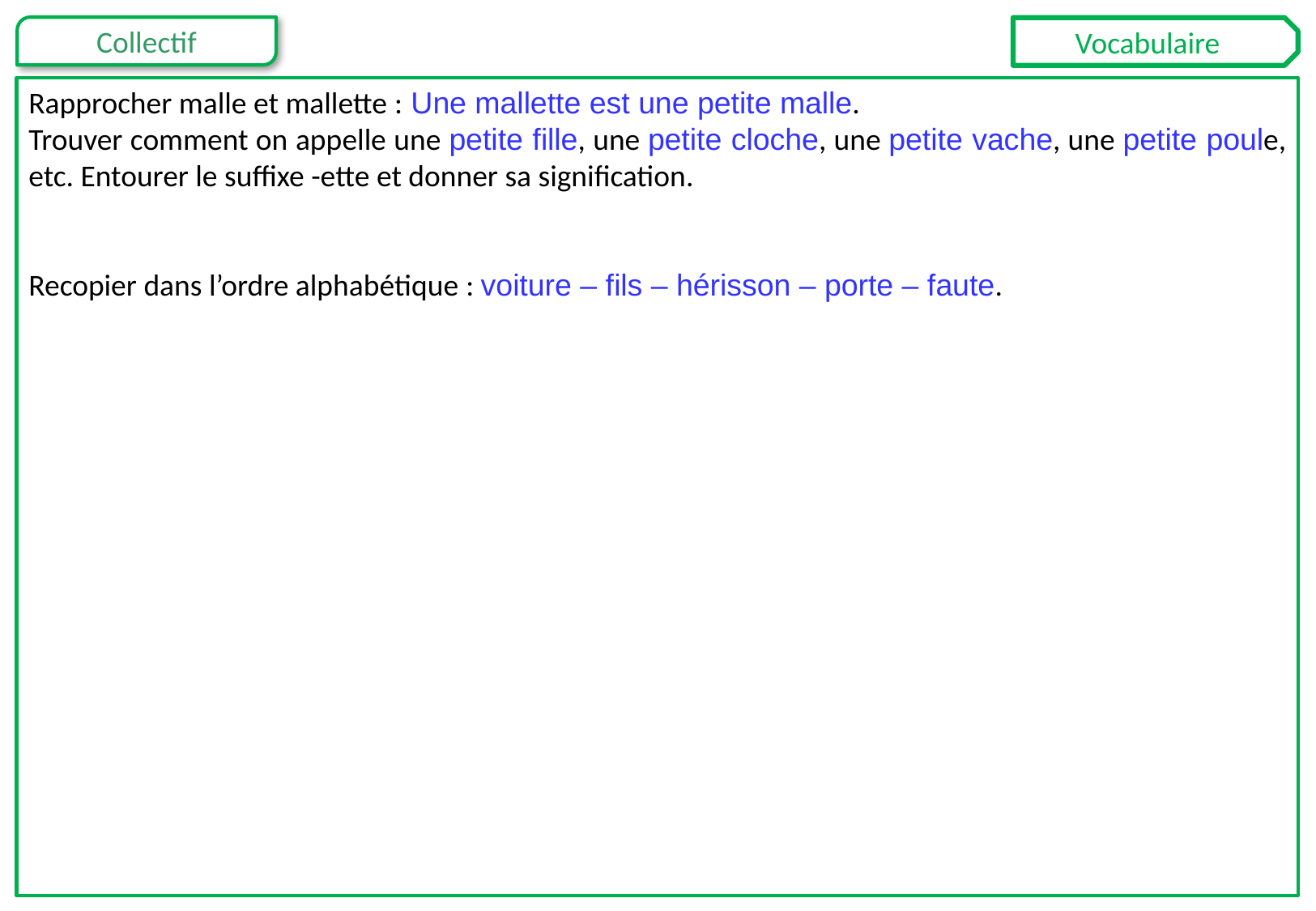

Vocabulaire
Rapprocher malle et mallette : Une mallette est une petite malle.
Trouver comment on appelle une petite fille, une petite cloche, une petite vache, une petite poule, etc. Entourer le suffixe -ette et donner sa signification.

Recopier dans l’ordre alphabétique : voiture – fils – hérisson – porte – faute.